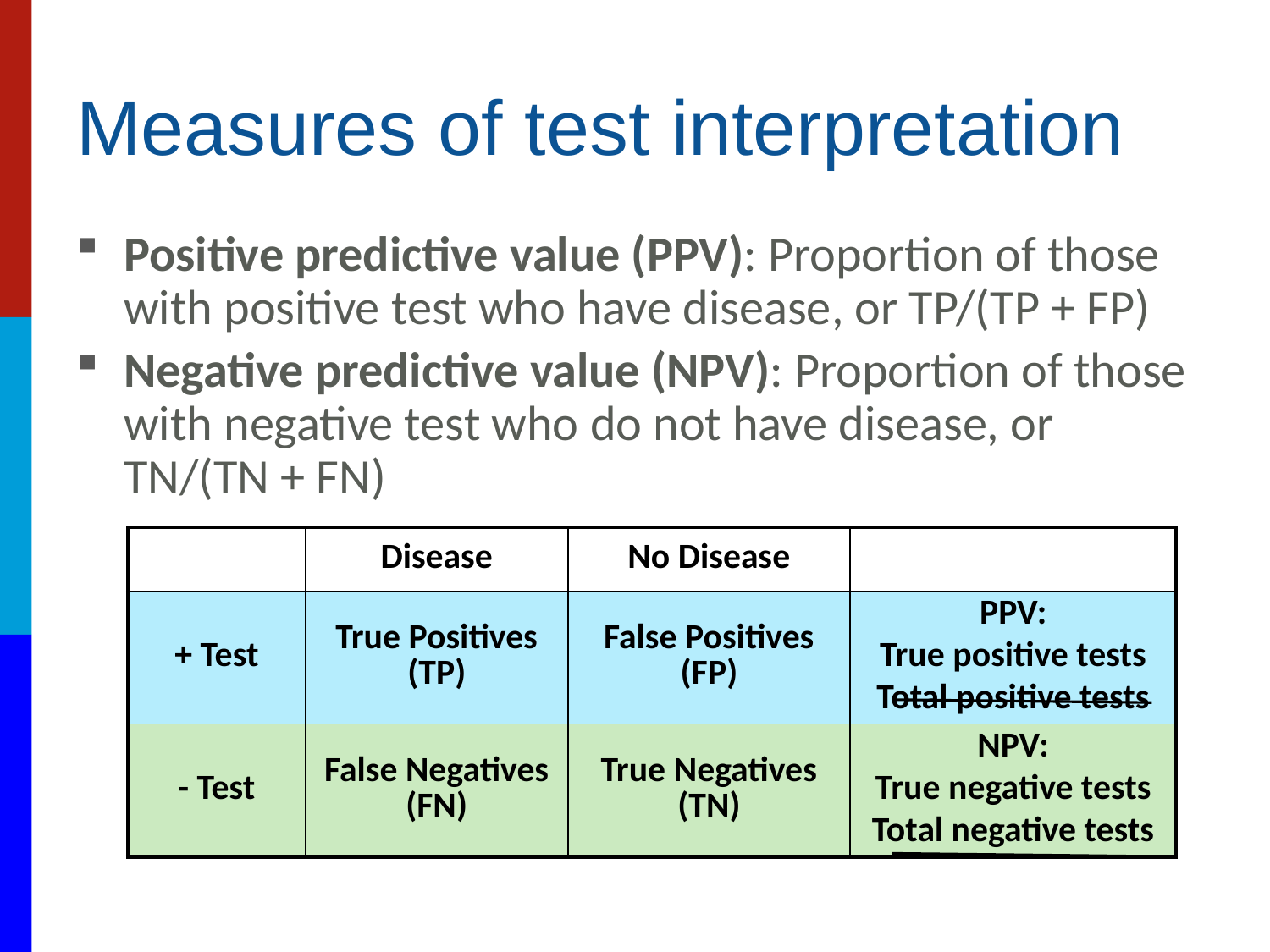

# Measures of test interpretation
Positive predictive value (PPV): Proportion of those with positive test who have disease, or TP/(TP + FP)
Negative predictive value (NPV): Proportion of those with negative test who do not have disease, or TN/(TN + FN)
|  | Disease | No Disease |  |
| --- | --- | --- | --- |
| + Test | True Positives (TP) | False Positives (FP) | PPV: True positive tests Total positive tests |
| - Test | False Negatives (FN) | True Negatives (TN) | NPV: True negative tests Total negative tests |